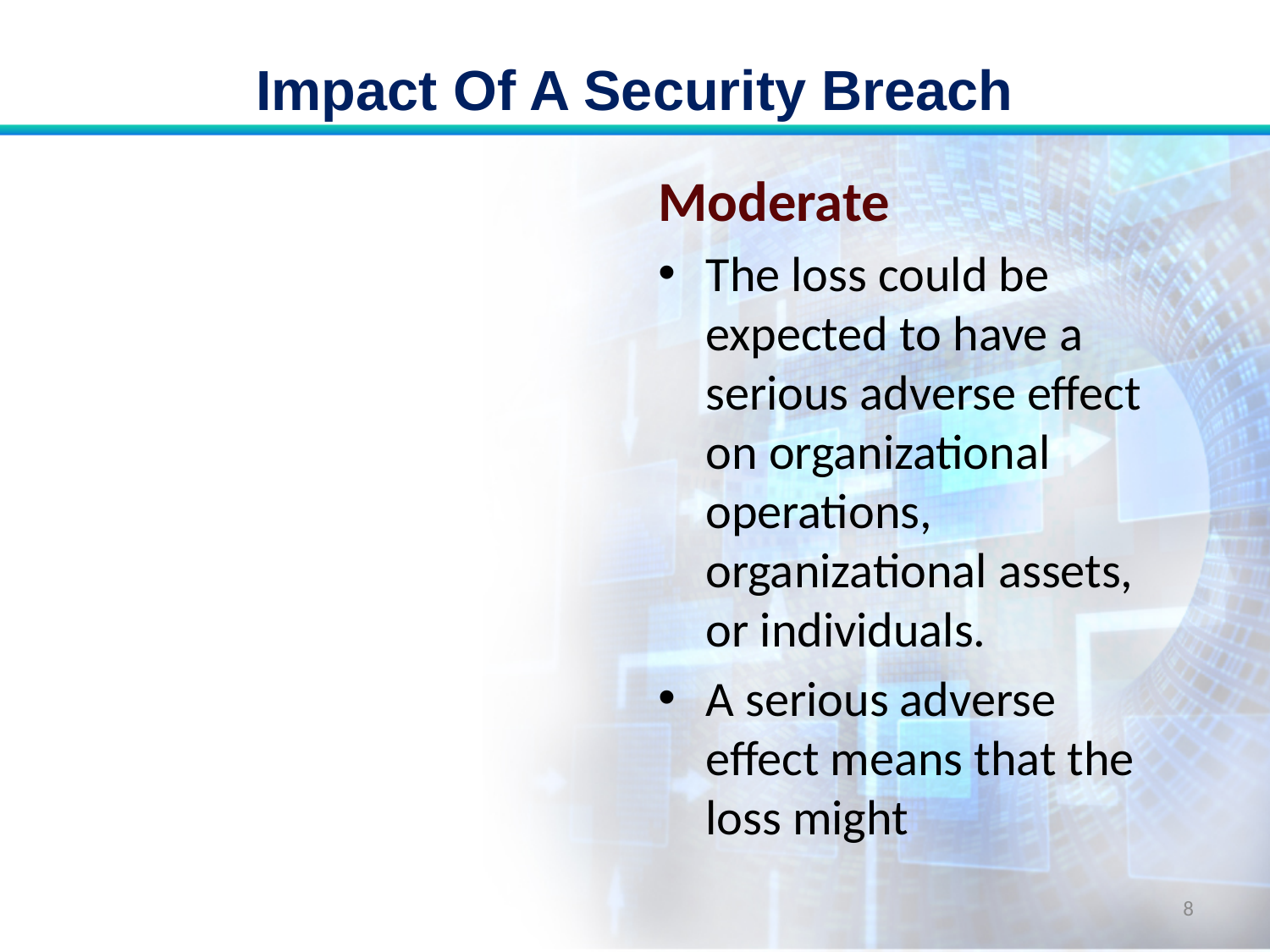

# Impact Of A Security Breach
Moderate
The loss could be expected to have a serious adverse effect on organizational operations, organizational assets, or individuals.
A serious adverse effect means that the loss might
8